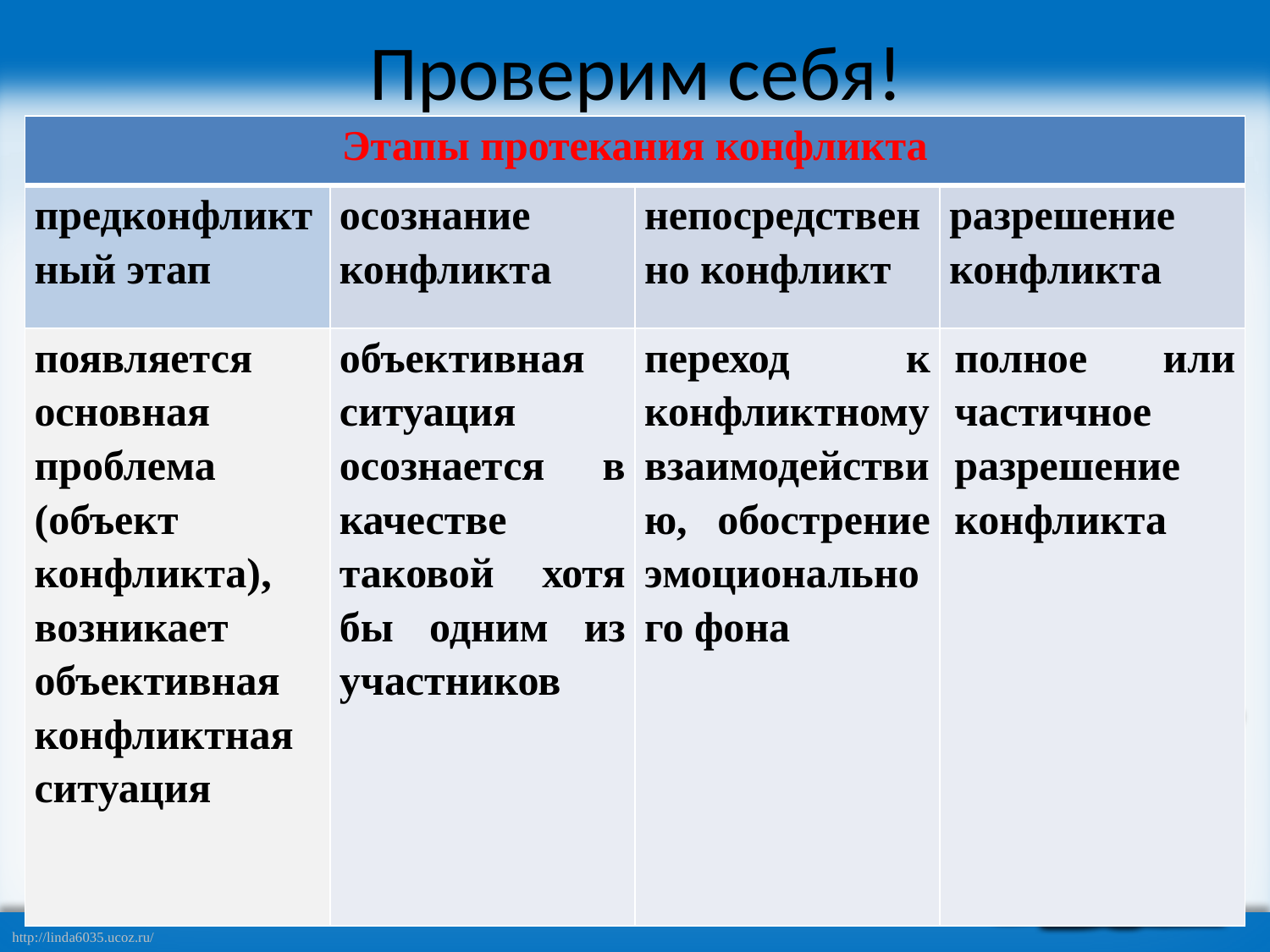

# Проверим себя!
| Этапы протекания конфликта |  |  |  |
| --- | --- | --- | --- |
| предконфликтный этап | осознание конфликта | непосредственно конфликт | разрешение конфликта |
| появляется основная проблема (объект конфликта), возникает объективная конфликтная ситуация | объективная ситуация осознается в качестве таковой хотя бы одним из участников | переход к конфликтному взаимодействию, обострение эмоционального фона | полное или частичное разрешение конфликта |